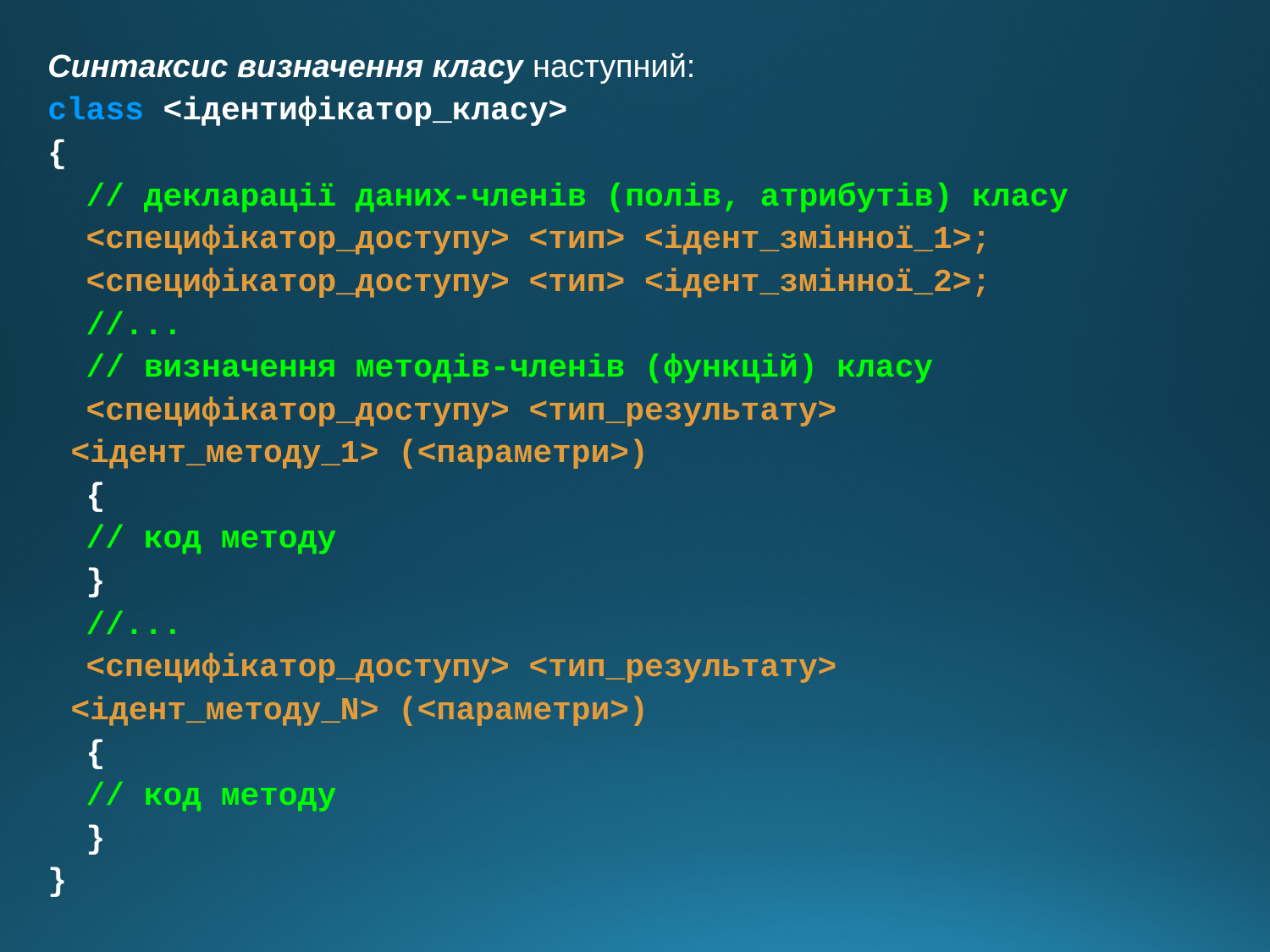

Синтаксис визначення класу наступний:
class <ідентифікатор_класу>
{
  // декларації даних-членів (полів, атрибутів) класу
  <специфікатор_доступу> <тип> <ідент_змінної_1>;
  <специфікатор_доступу> <тип> <ідент_змінної_2>;
  //...
  // визначення методів-членів (функцій) класу
  <специфікатор_доступу> <тип_результату>
	<ідент_методу_1> (<параметри>)
  {
  // код методу
  }
  //...
  <специфікатор_доступу> <тип_результату>
	<ідент_методу_N> (<параметри>)
  {
  // код методу
  }
}